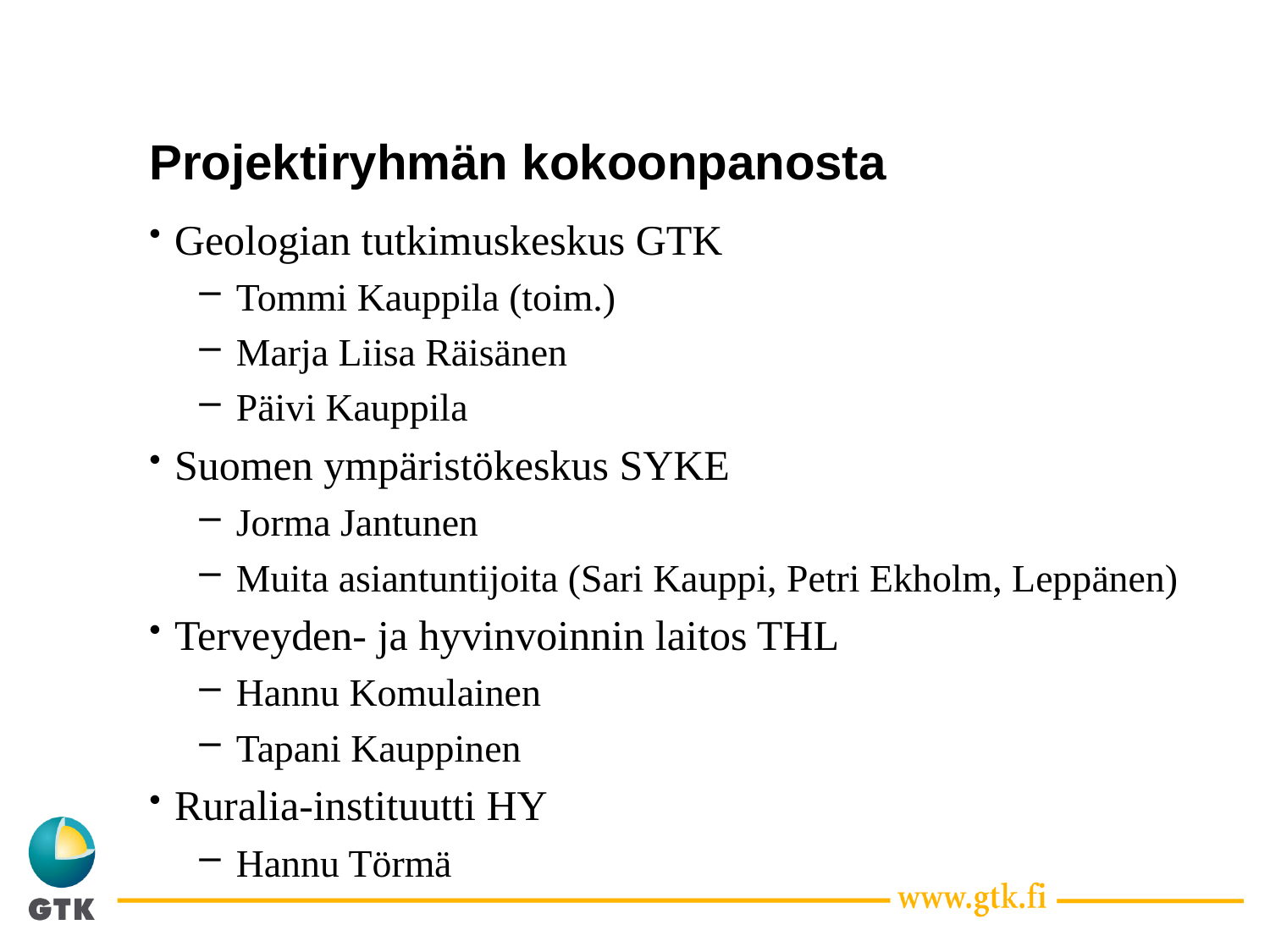

# Projektiryhmän kokoonpanosta
Geologian tutkimuskeskus GTK
Tommi Kauppila (toim.)
Marja Liisa Räisänen
Päivi Kauppila
Suomen ympäristökeskus SYKE
Jorma Jantunen
Muita asiantuntijoita (Sari Kauppi, Petri Ekholm, Leppänen)
Terveyden- ja hyvinvoinnin laitos THL
Hannu Komulainen
Tapani Kauppinen
Ruralia-instituutti HY
Hannu Törmä